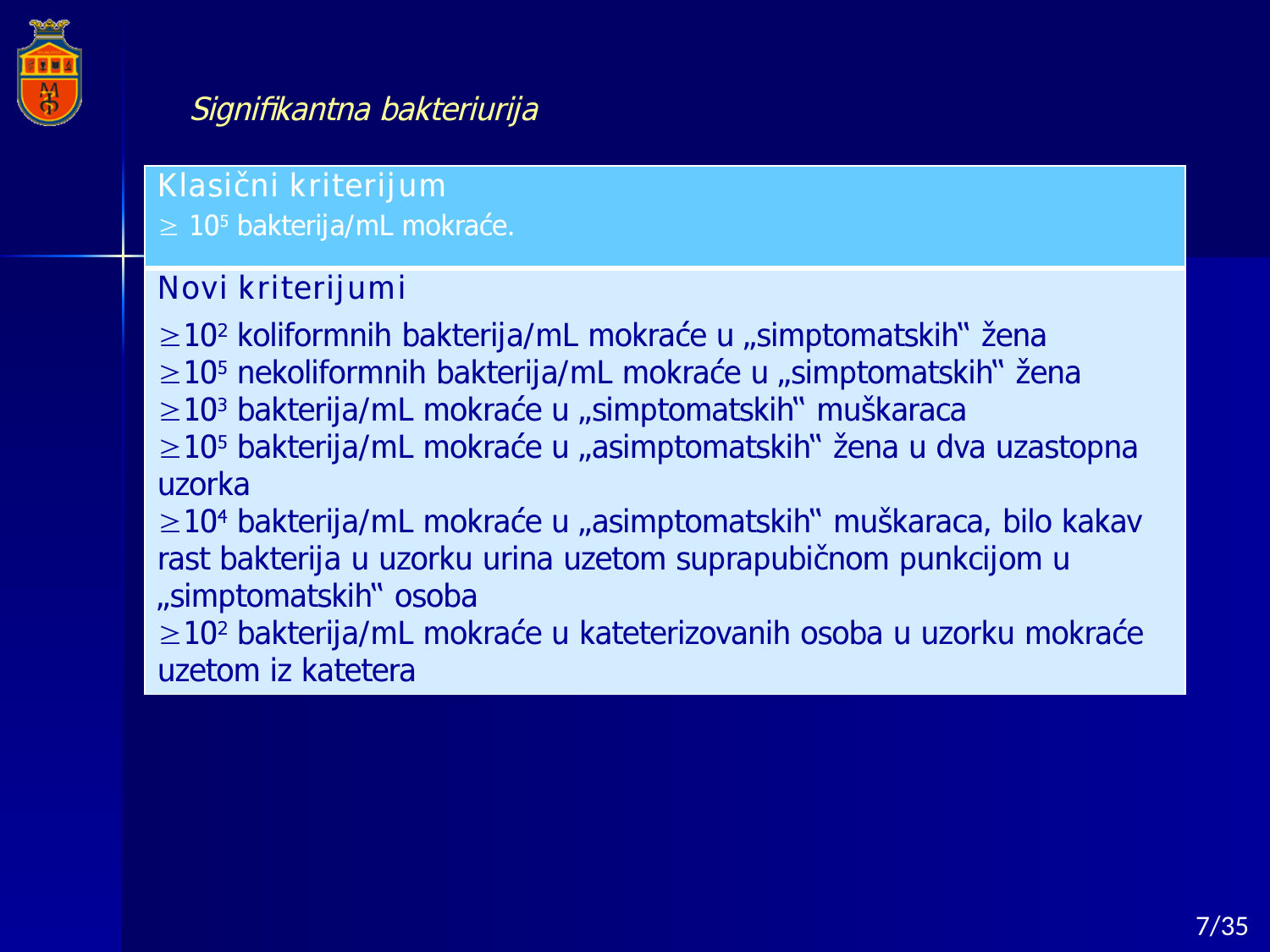

Signifikantna bakteriurija
| Klasični kriterijum ≥ 105 bakterija/mL mokraće. |
| --- |
| Novi kriterijumi ≥102 koliformnih bakterija/mL mokraće u „simptomatskih“ žena ≥105 nekoliformnih bakterija/mL mokraće u „simptomatskih“ žena ≥103 bakterija/mL mokraće u „simptomatskih“ muškaraca ≥105 bakterija/mL mokraće u „asimptomatskih“ žena u dva uzastopna uzorka ≥104 bakterija/mL mokraće u „asimptomatskih“ muškaraca, bilo kakav rast bakterija u uzorku urina uzetom suprapubičnom punkcijom u „simptomatskih“ osoba ≥102 bakterija/mL mokraće u kateterizovanih osoba u uzorku mokraće uzetom iz katetera |
7/35